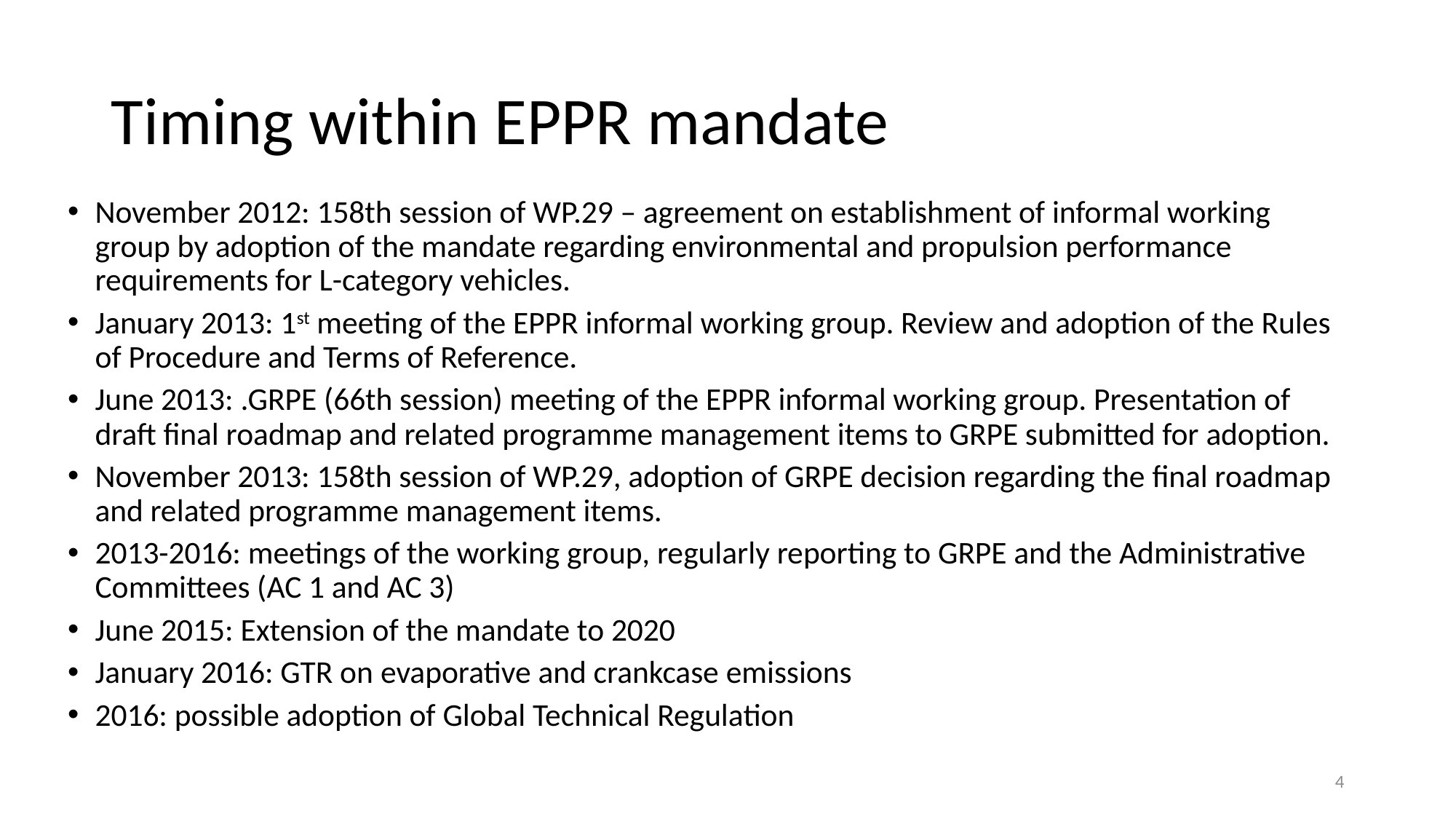

# Timing within EPPR mandate

November 2012: 158th session of WP.29 – agreement on establishment of informal working group by adoption of the mandate regarding environmental and propulsion performance requirements for L-category vehicles.
January 2013: 1st meeting of the EPPR informal working group. Review and adoption of the Rules of Procedure and Terms of Reference.
June 2013: .GRPE (66th session) meeting of the EPPR informal working group. Presentation of draft final roadmap and related programme management items to GRPE submitted for adoption.
November 2013: 158th session of WP.29, adoption of GRPE decision regarding the final roadmap and related programme management items.
2013-2016: meetings of the working group, regularly reporting to GRPE and the Administrative Committees (AC 1 and AC 3)
June 2015: Extension of the mandate to 2020
January 2016: GTR on evaporative and crankcase emissions
2016: possible adoption of Global Technical Regulation
4